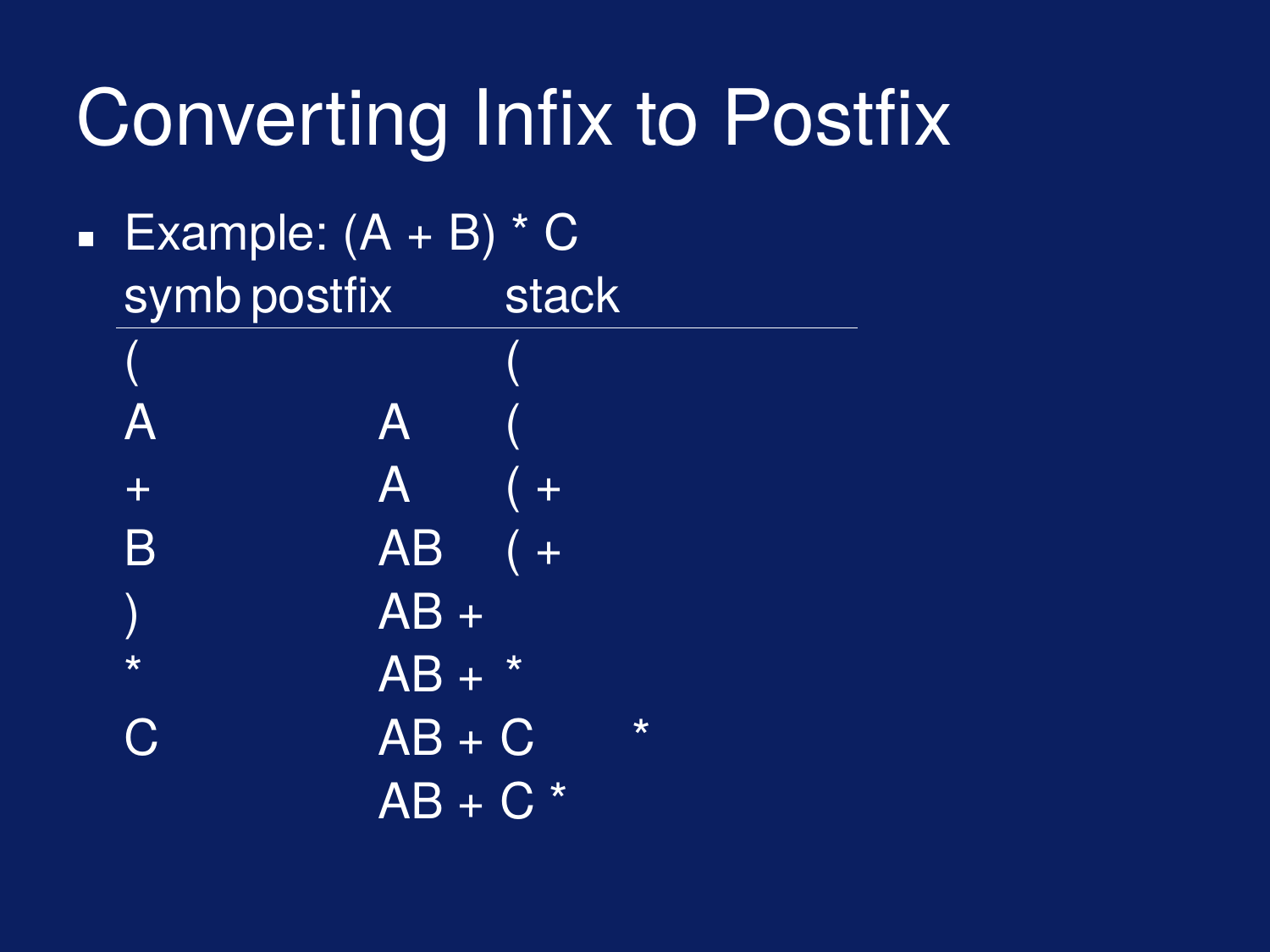

# Converting Infix to Postfix
Example: (A + B) * C
	symb	postfix	stack
	(			(
	A		A	(
	+		A	( +
	B		AB	( +
	)		AB +
	*		AB +	*
	C		AB + C	*
			AB + C *